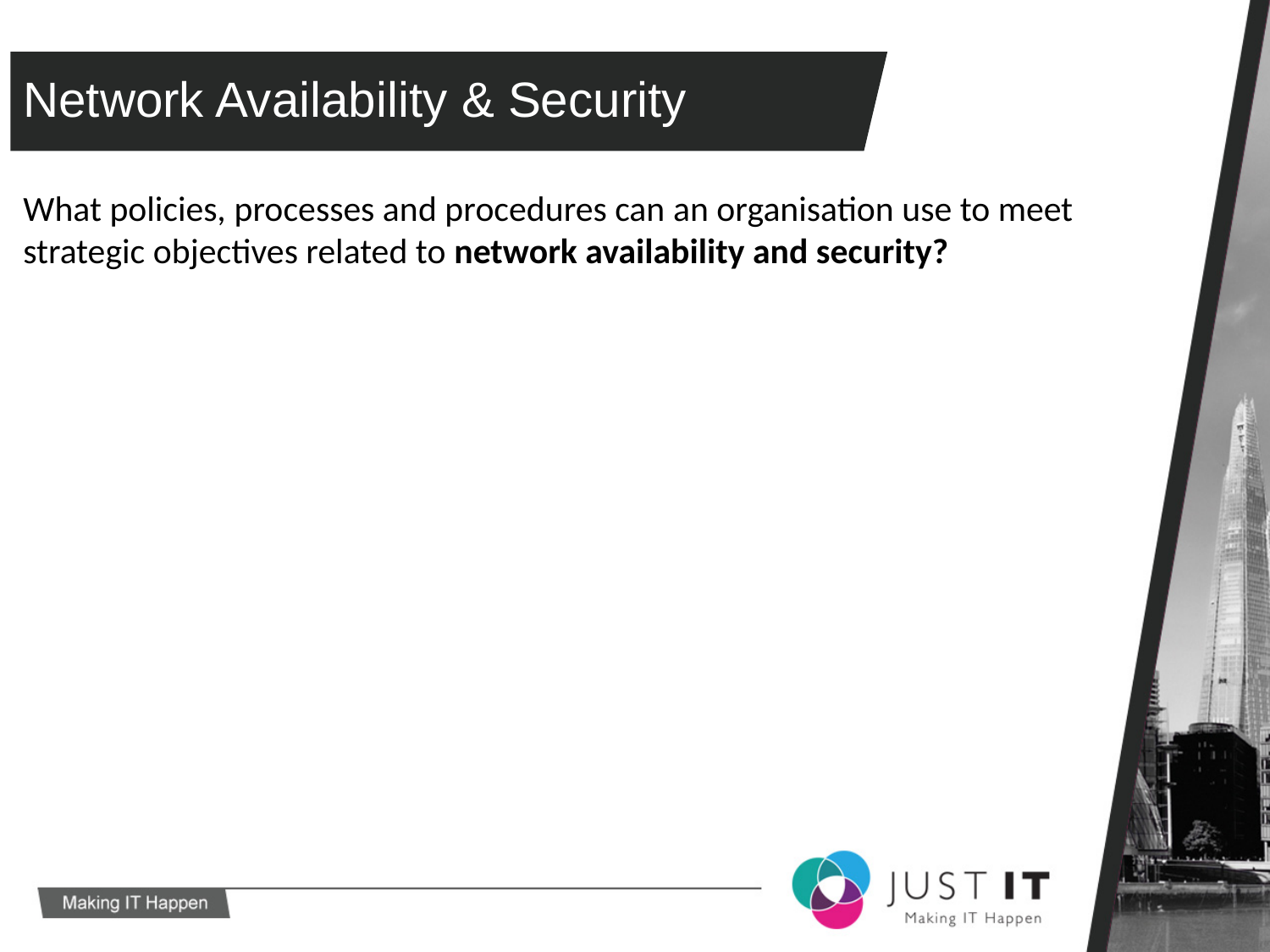

# Network Availability & Security

What policies, processes and procedures can an organisation use to meet strategic objectives related to network availability and security?